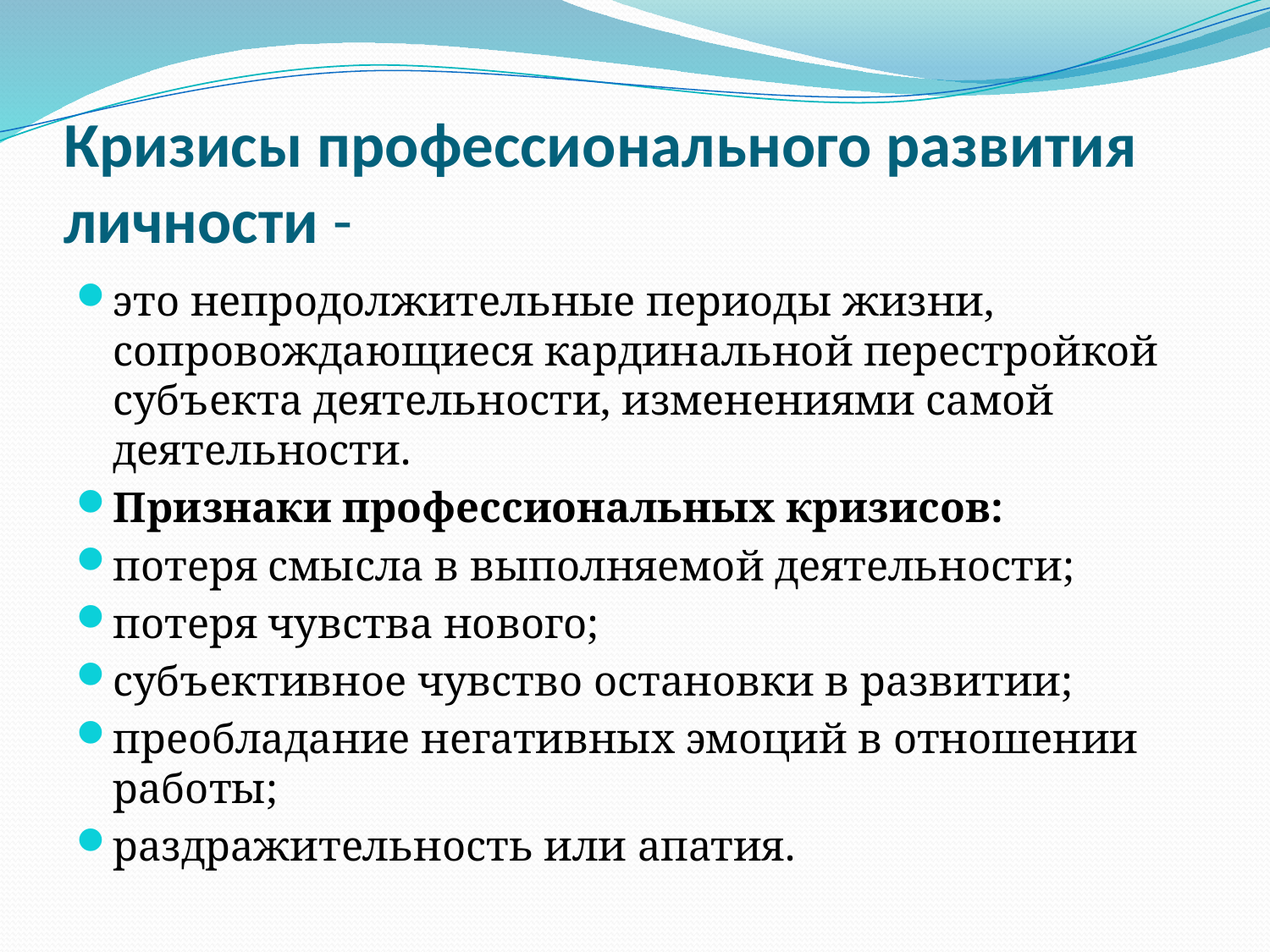

# Кризисы профессионального развития личности -
это непродолжительные периоды жизни, сопровождающиеся кардинальной перестройкой субъекта деятельности, изменениями самой деятельности.
Признаки профессиональных кризисов:
потеря смысла в выполняемой деятельности;
потеря чувства нового;
субъективное чувство остановки в развитии;
преобладание негативных эмоций в отношении работы;
раздражительность или апатия.